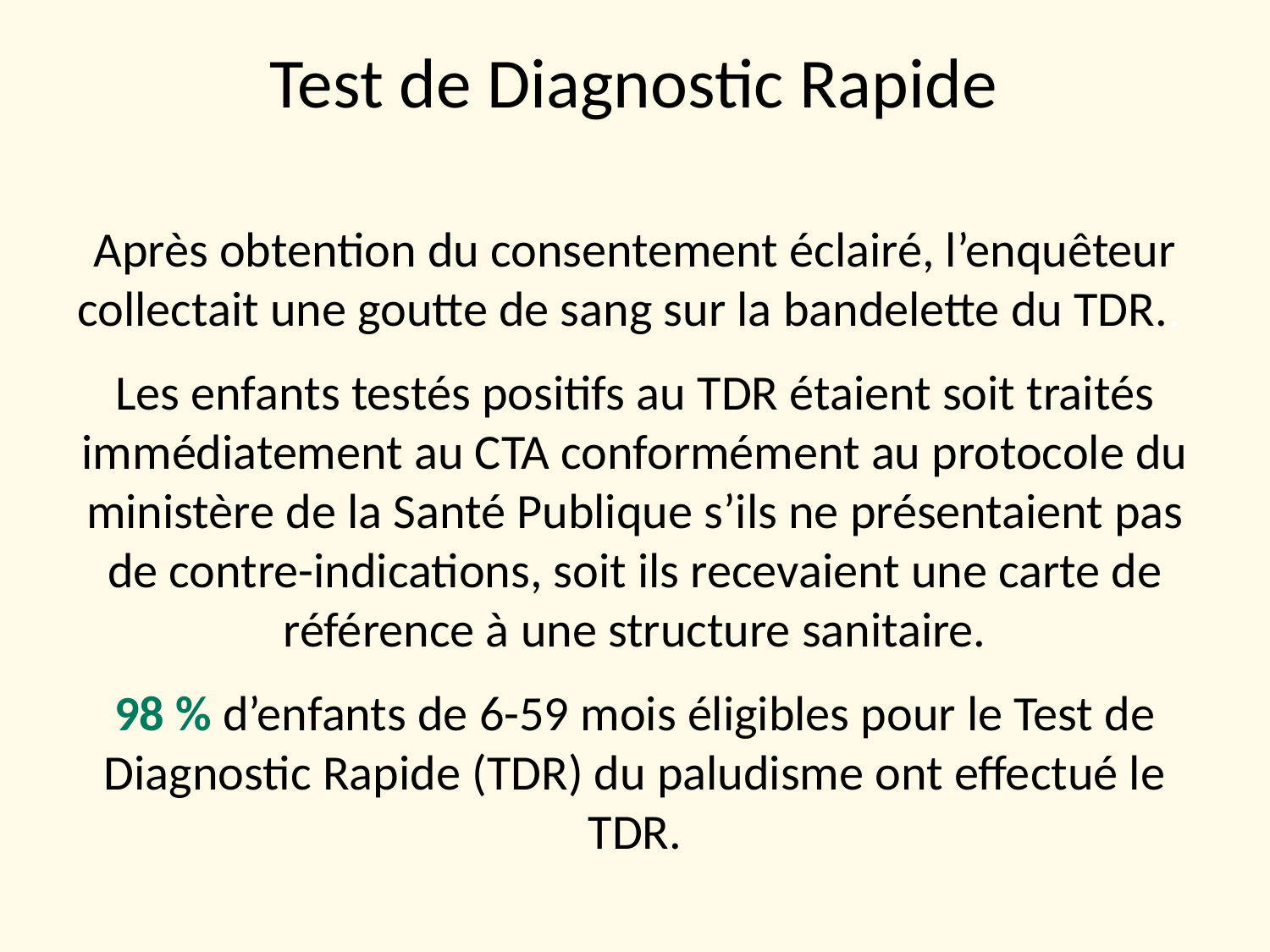

# Test de Diagnostic Rapide
Après obtention du consentement éclairé, l’enquêteur collectait une goutte de sang sur la bandelette du TDR..
Les enfants testés positifs au TDR étaient soit traités immédiatement au CTA conformément au protocole du ministère de la Santé Publique s’ils ne présentaient pas de contre-indications, soit ils recevaient une carte de référence à une structure sanitaire.
98 % d’enfants de 6-59 mois éligibles pour le Test de Diagnostic Rapide (TDR) du paludisme ont effectué le TDR.